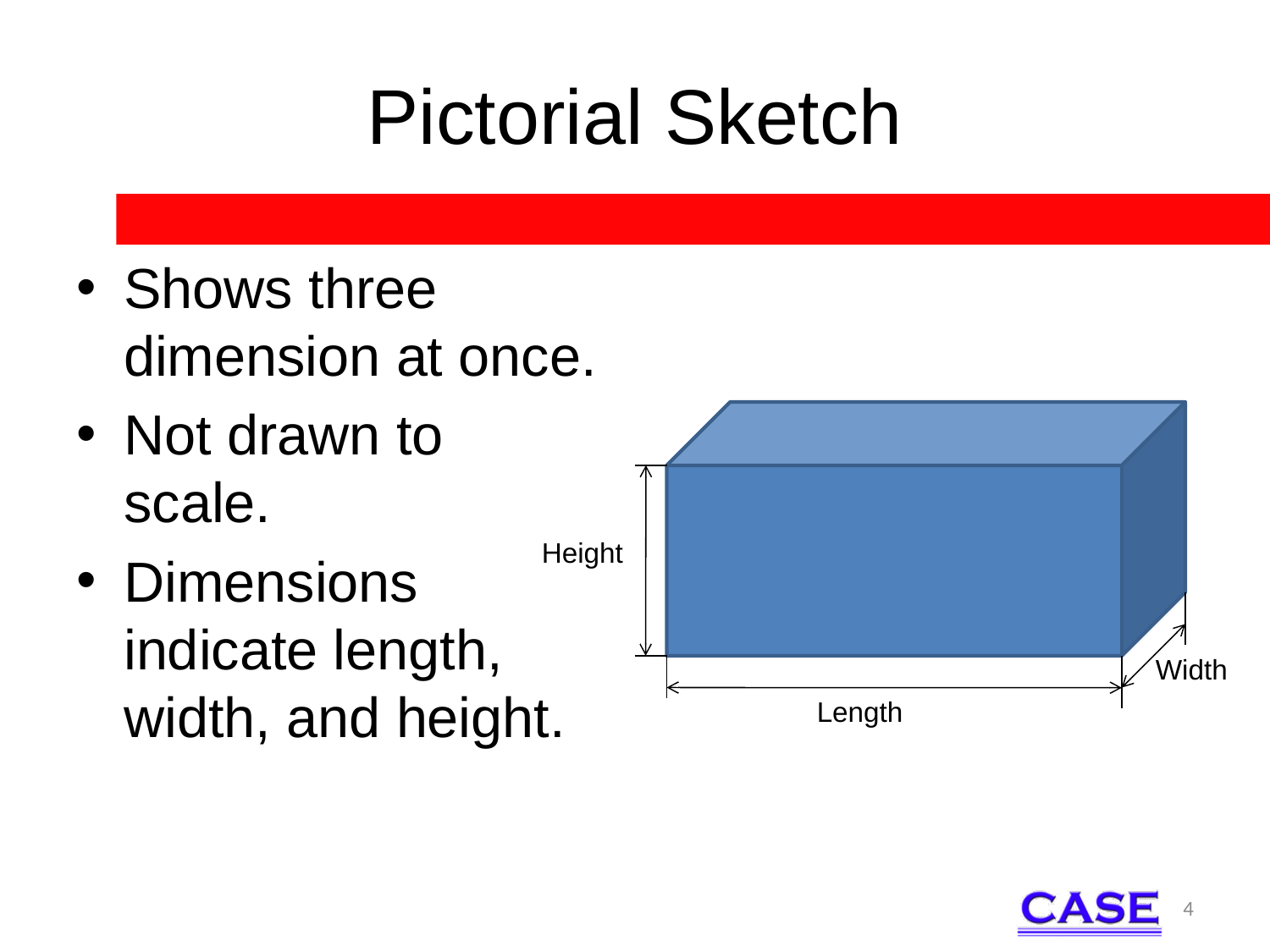

# Pictorial Sketch
Shows three dimension at once.
Not drawn to scale.
Dimensions indicate length, width, and height.

Height
Length
Width
4